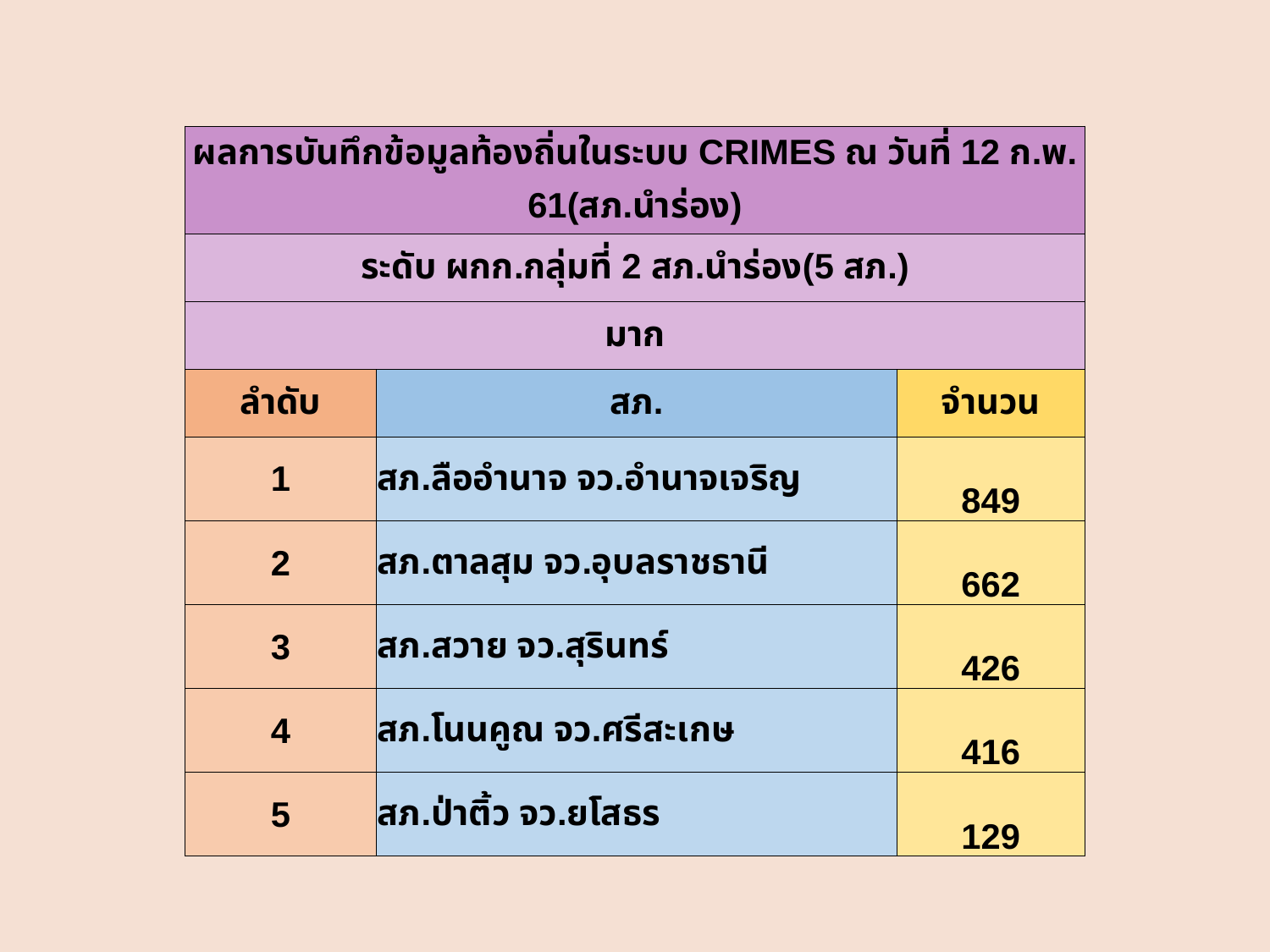

| ผลการบันทึกข้อมูลท้องถิ่นในระบบ CRIMES ณ วันที่ 12 ก.พ. 61(สภ.นำร่อง) |  |  |
| --- | --- | --- |
| ระดับ ผกก.กลุ่มที่ 2 สภ.นำร่อง(5 สภ.) |  |  |
| มาก |  |  |
| ลำดับ | สภ. | จำนวน |
| 1 | สภ.ลืออำนาจ จว.อำนาจเจริญ | 849 |
| 2 | สภ.ตาลสุม จว.อุบลราชธานี | 662 |
| 3 | สภ.สวาย จว.สุรินทร์ | 426 |
| 4 | สภ.โนนคูณ จว.ศรีสะเกษ | 416 |
| 5 | สภ.ป่าติ้ว จว.ยโสธร | 129 |